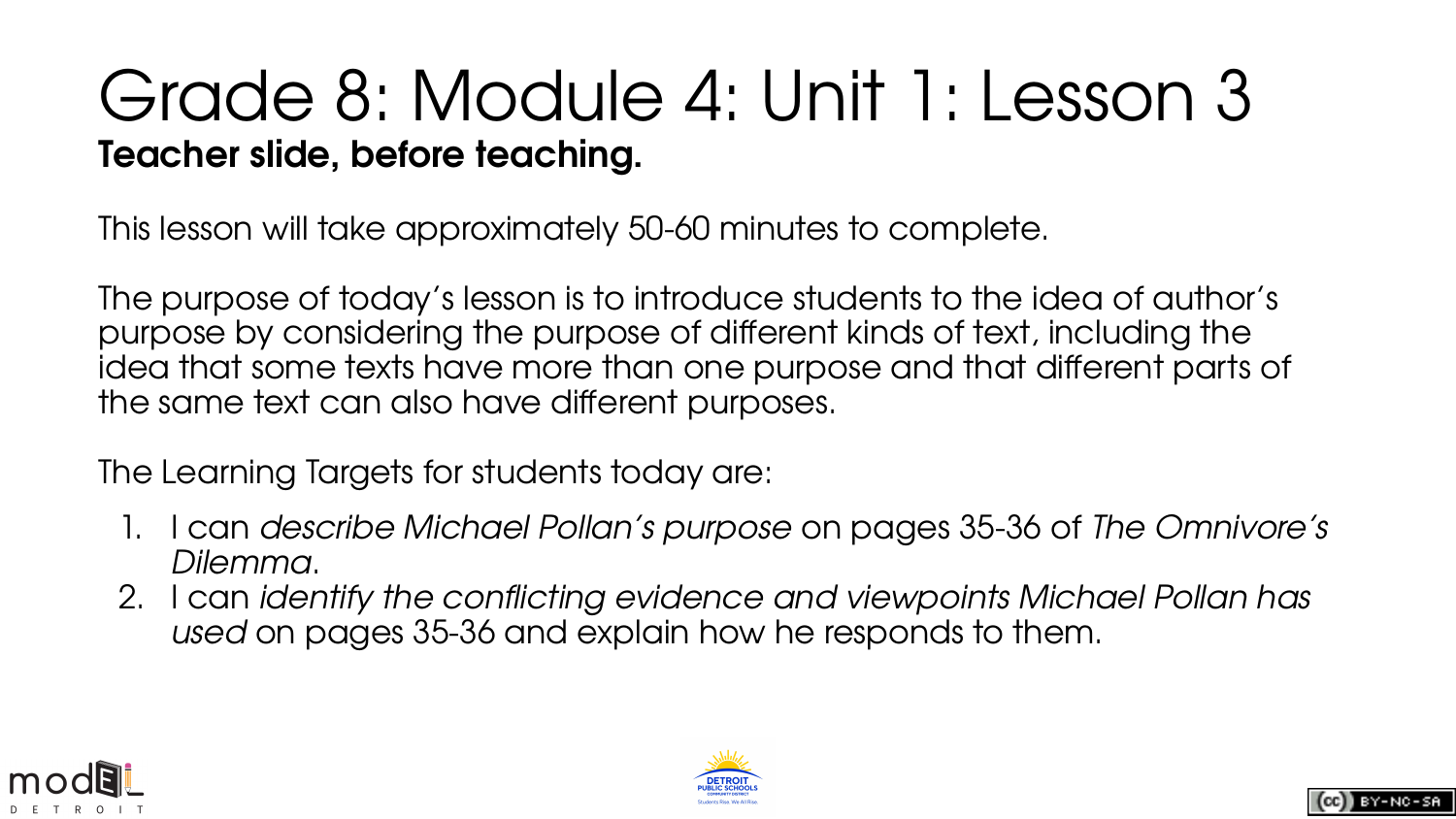

# Grade 8: Module 4: Unit 1: Lesson 3
Teacher slide, before teaching.

This lesson will take approximately 50-60 minutes to complete.

The purpose of today’s lesson is to introduce students to the idea of author’s purpose by considering the purpose of different kinds of text, including the idea that some texts have more than one purpose and that different parts of the same text can also have different purposes.

The Learning Targets for students today are:
I can describe Michael Pollan’s purpose on pages 35-36 of The Omnivore’s Dilemma.
I can identify the conflicting evidence and viewpoints Michael Pollan has used on pages 35-36 and explain how he responds to them.